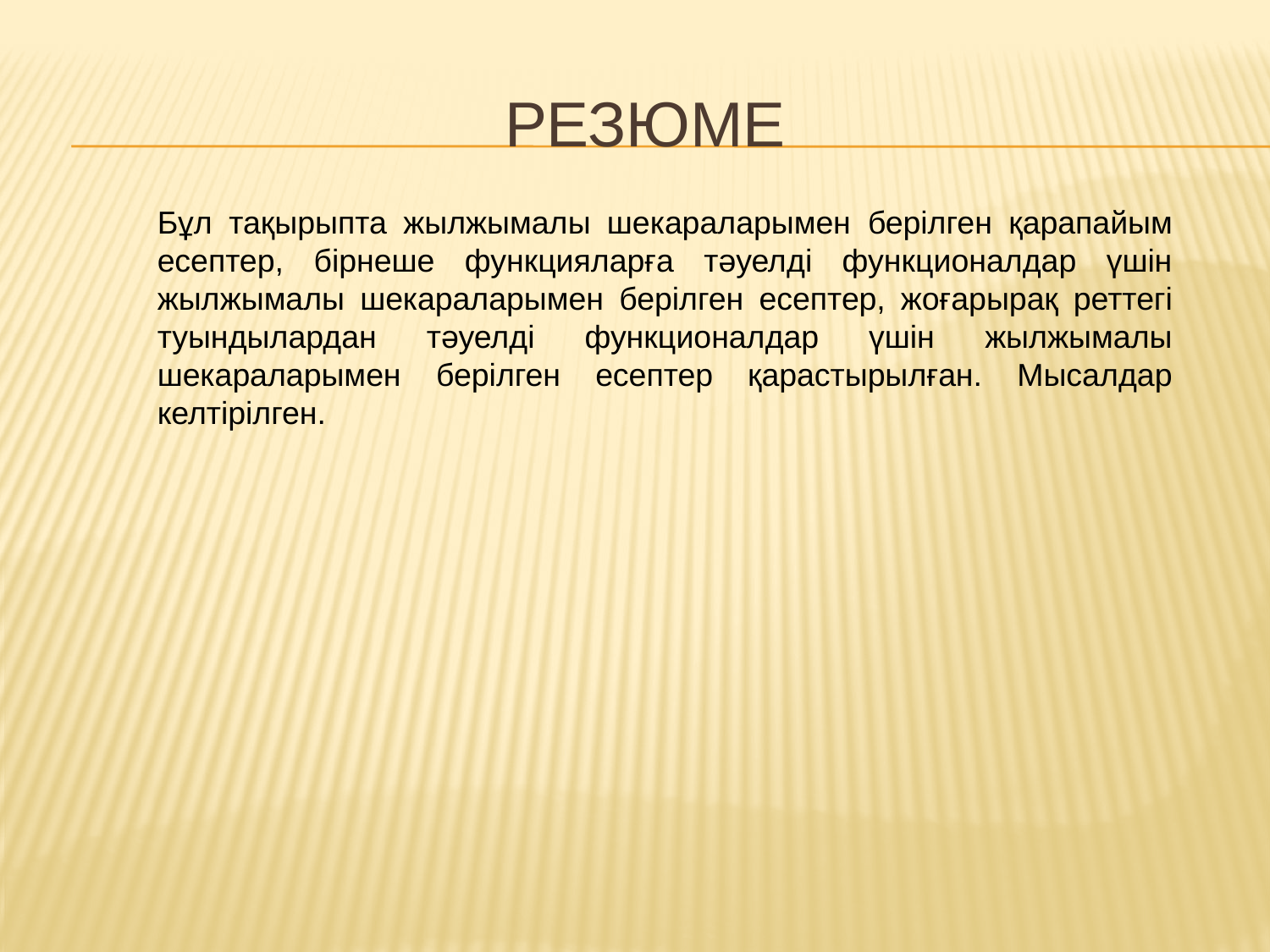

# РЕЗЮМЕ
Бұл тақырыпта жылжымалы шекараларымен берілген қарапайым есептер, бірнеше функцияларға тәуелді функционалдар үшін жылжымалы шекараларымен берілген есептер, жоғарырақ реттегі туындылардан тәуелді функционалдар үшін жылжымалы шекараларымен берілген есептер қарастырылған. Мысалдар келтірілген.